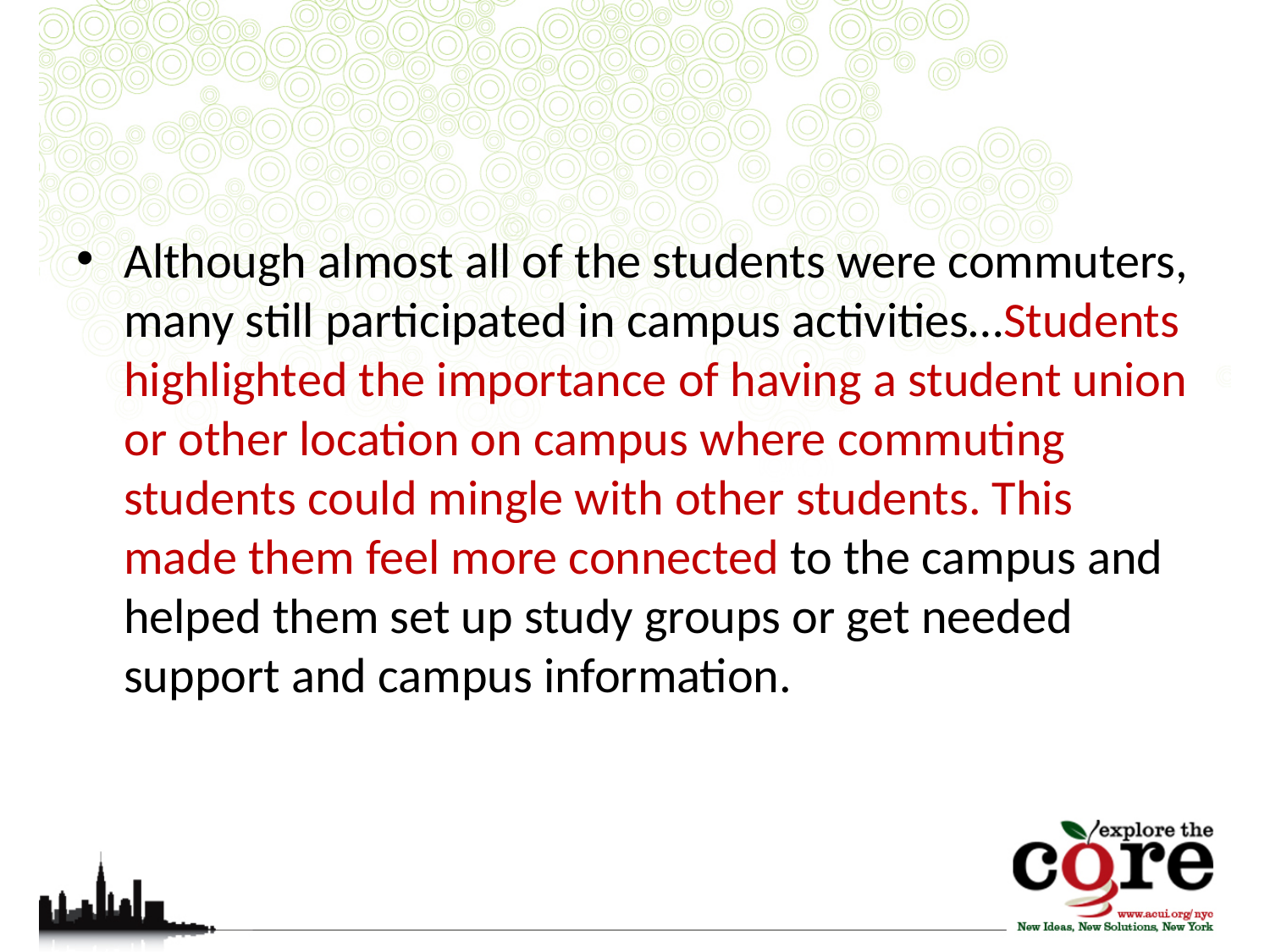

#
Although almost all of the students were commuters, many still participated in campus activities…Students highlighted the importance of having a student union or other location on campus where commuting students could mingle with other students. This made them feel more connected to the campus and helped them set up study groups or get needed support and campus information.